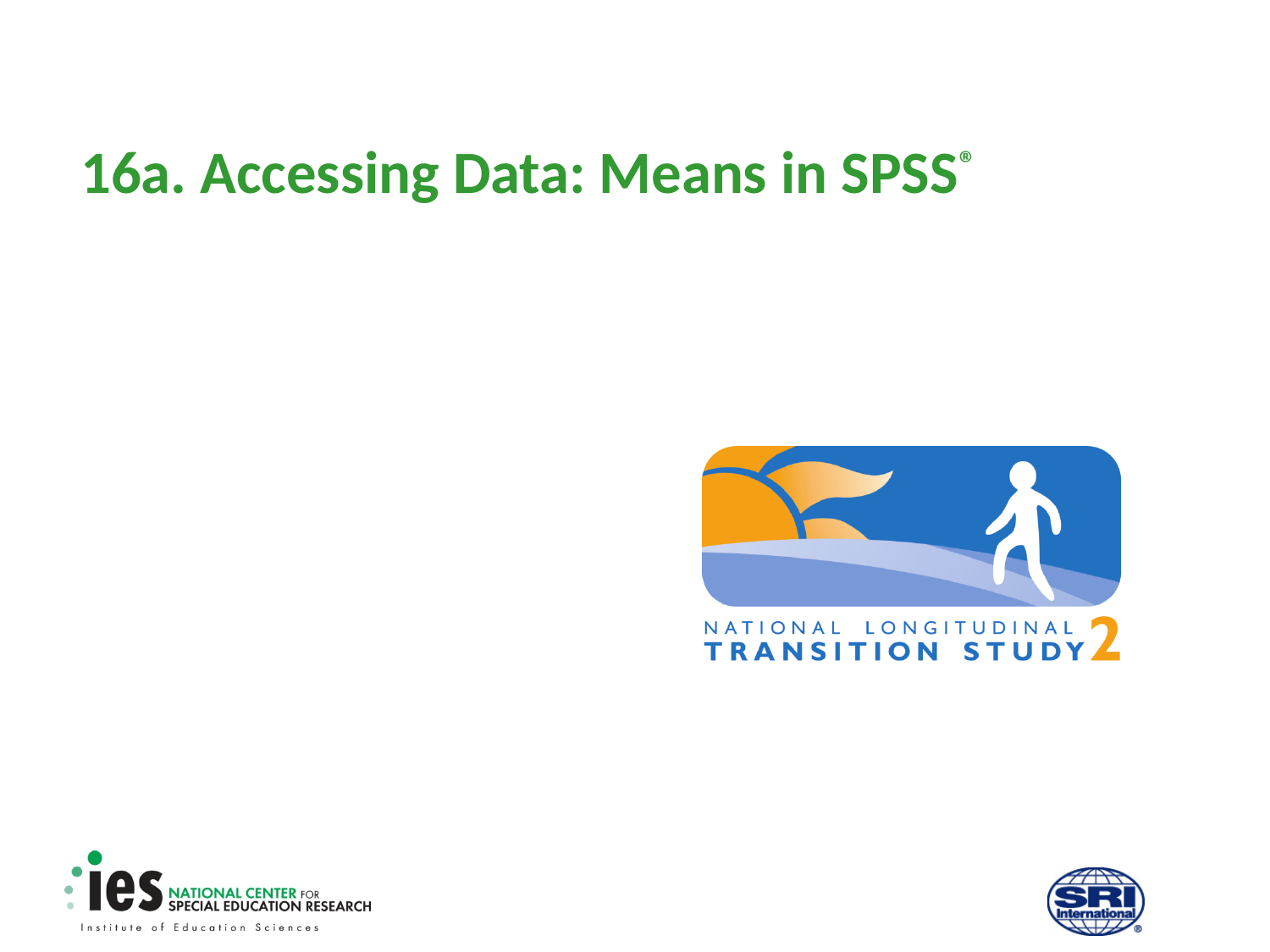

# 16a. Accessing Data: Means in SPSS®